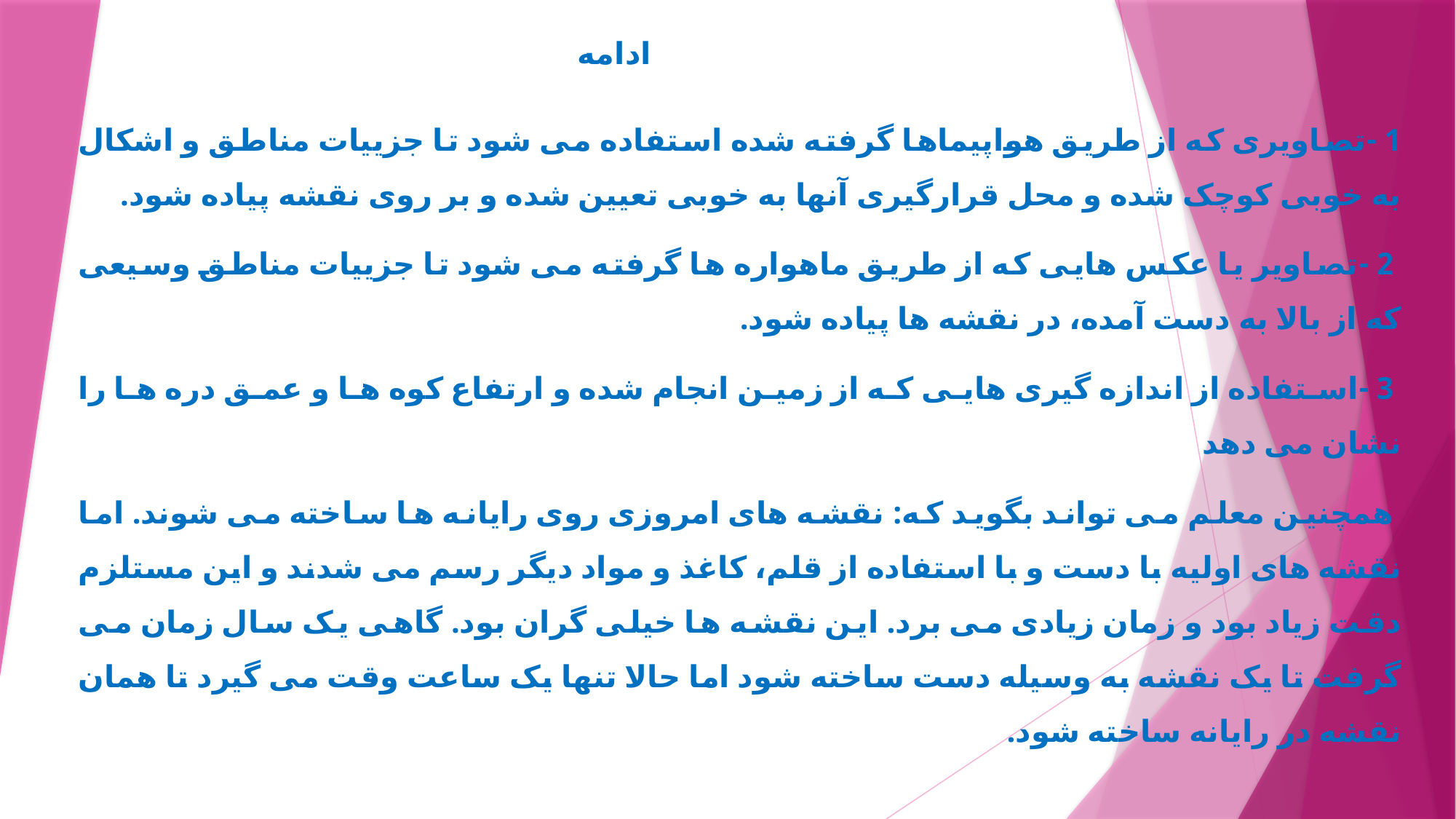

# ادامه
1 -تصاویری که از طریق هواپیماها گرفته شده استفاده می شود تا جزییات مناطق و اشکال به خوبی کوچک شده و محل قرارگیری آنها به خوبی تعیین شده و بر روی نقشه پیاده شود.
 2 -تصاویر یا عکس هایی که از طریق ماهواره ها گرفته می شود تا جزییات مناطق وسیعی که از بالا به دست آمده، در نقشه ها پیاده شود.
 3 -استفاده از اندازه گیری هایی که از زمین انجام شده و ارتفاع کوه ها و عمق دره ها را نشان می دهد
 همچنین معلم می تواند بگوید که: نقشه های امروزی روی رایانه ها ساخته می شوند. اما نقشه های اولیه با دست و با استفاده از قلم، کاغذ و مواد دیگر رسم می شدند و این مستلزم دقت زیاد بود و زمان زیادی می برد. این نقشه ها خیلی گران بود. گاهی یک سال زمان می گرفت تا یک نقشه به وسیله دست ساخته شود اما حالا تنها یک ساعت وقت می گیرد تا همان نقشه در رایانه ساخته شود.